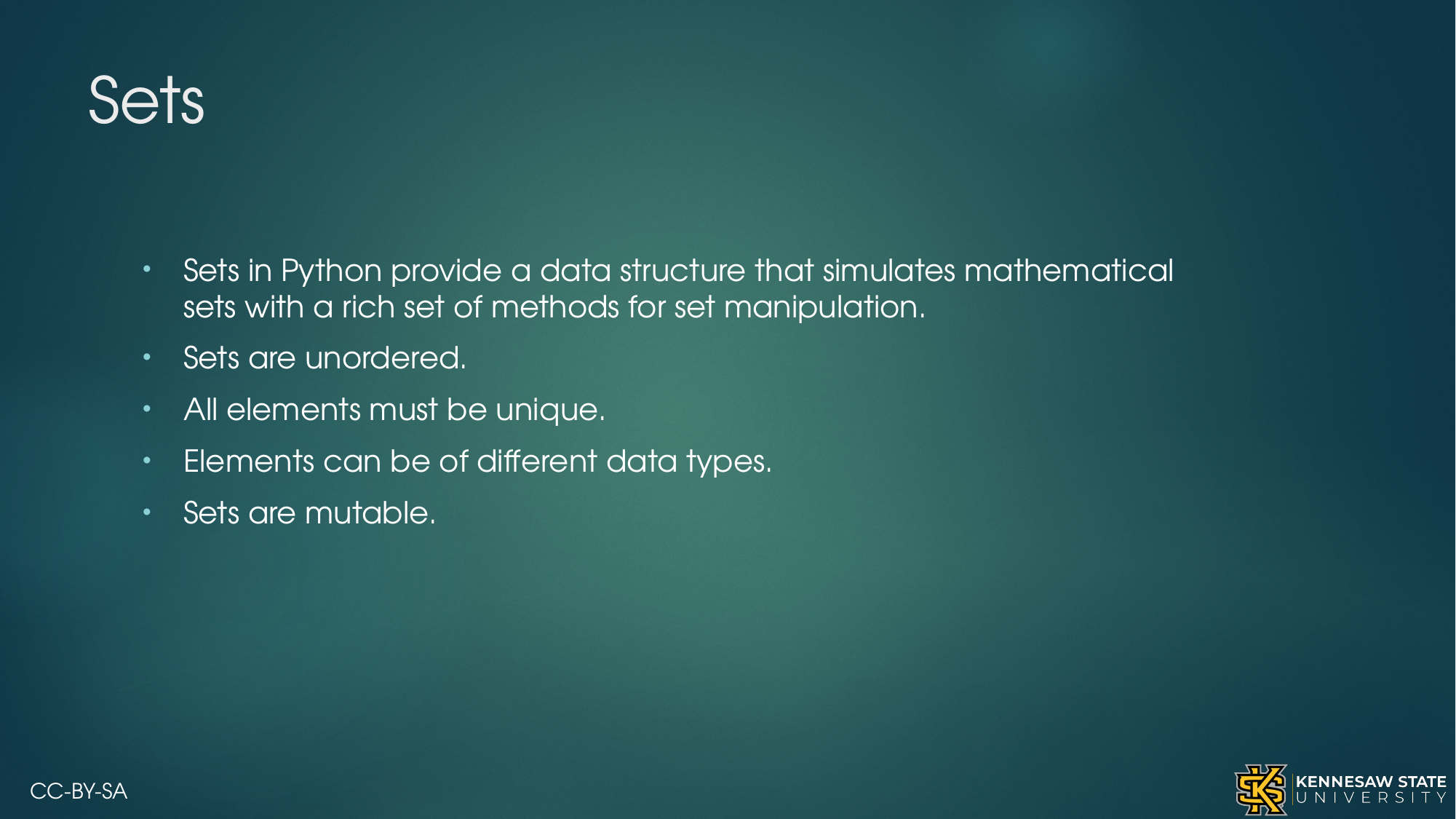

# Sets
Sets in Python provide a data structure that simulates mathematical sets with a rich set of methods for set manipulation.
Sets are unordered.
All elements must be unique.
Elements can be of different data types.
Sets are mutable.